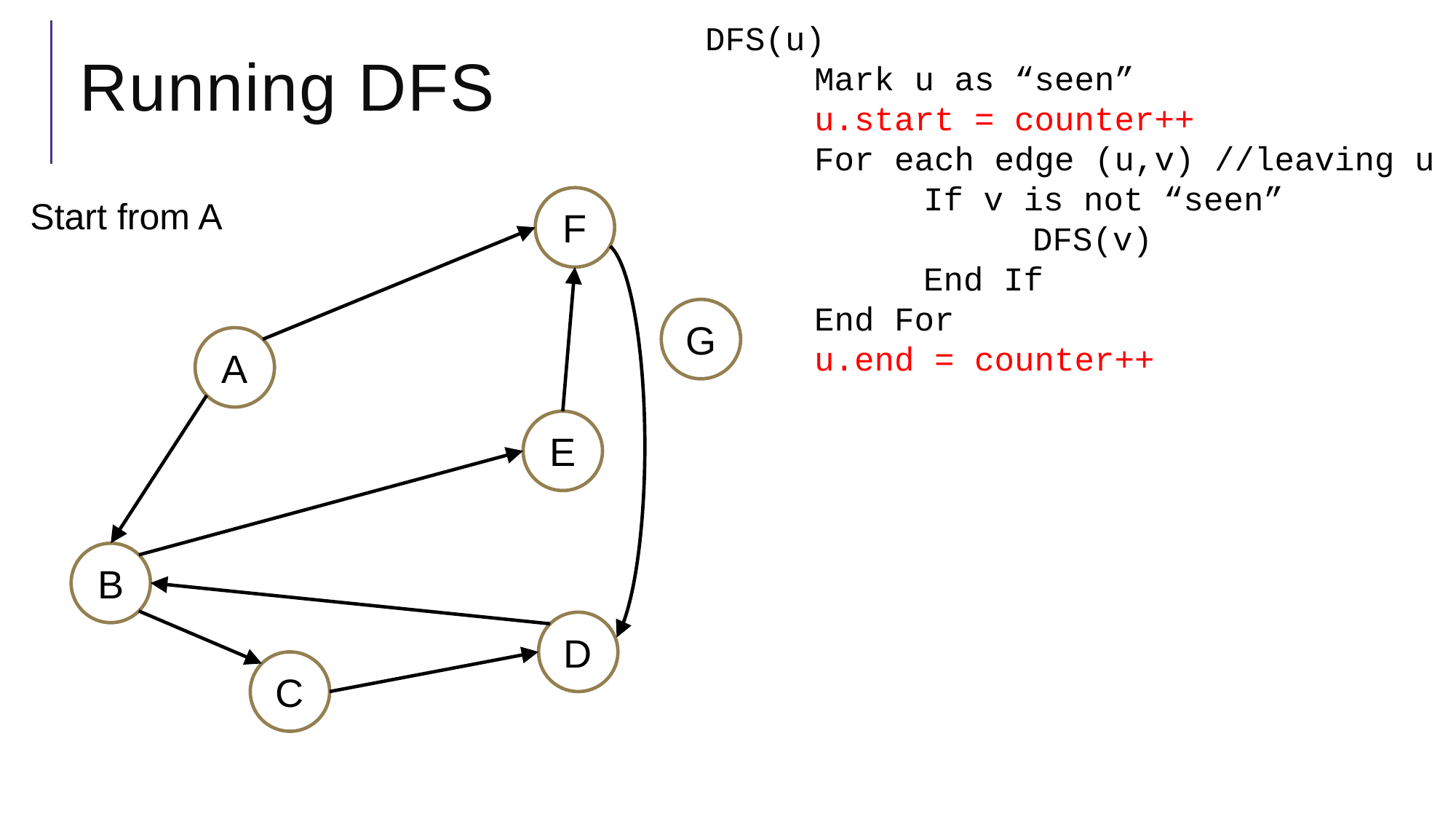

DFS(u)
	Mark u as “seen”
	u.start = counter++
	For each edge (u,v) //leaving u
		If v is not “seen”
			DFS(v)
		End If
	End For
	u.end = counter++
# Running DFS
Start from A
F

G
A
E
B
D
C